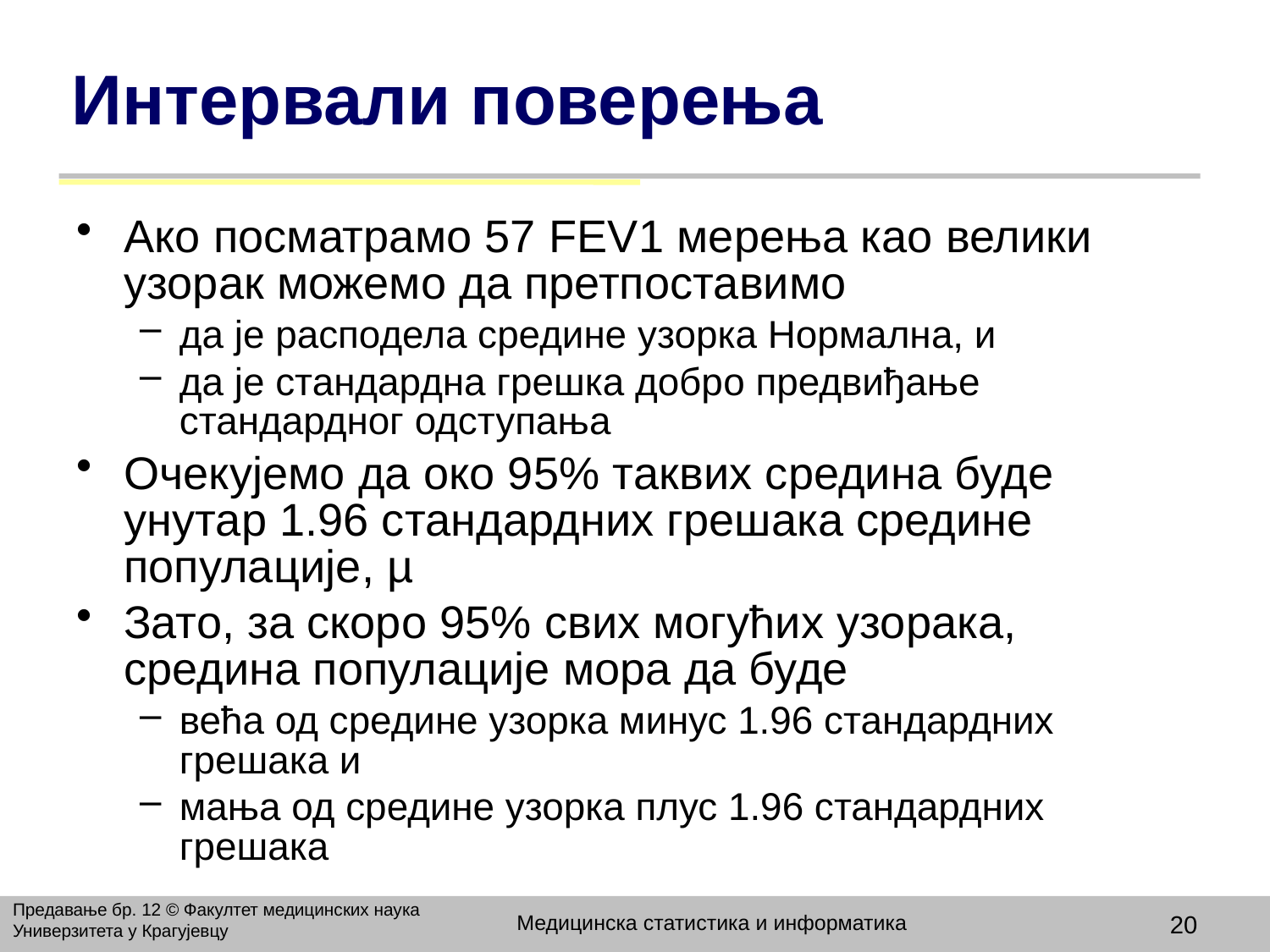

# Интервали поверења
Ако посматрамо 57 FEV1 мерења као велики узорак можемо да претпоставимо
да је расподела средине узорка Нормална, и
да је стандардна грешка добро предвиђање стандардног одступања
Очекујемо да око 95% таквих средина буде унутар 1.96 стандардних грешака средине популације, µ
Зато, за скоро 95% свих могућих узорака, средина популације мора да буде
већа од средине узорка минус 1.96 стандардних грешака и
мања од средине узорка плус 1.96 стандардних грешака
Предавање бр. 12 © Факултет медицинских наука Универзитета у Крагујевцу
Медицинска статистика и информатика
20